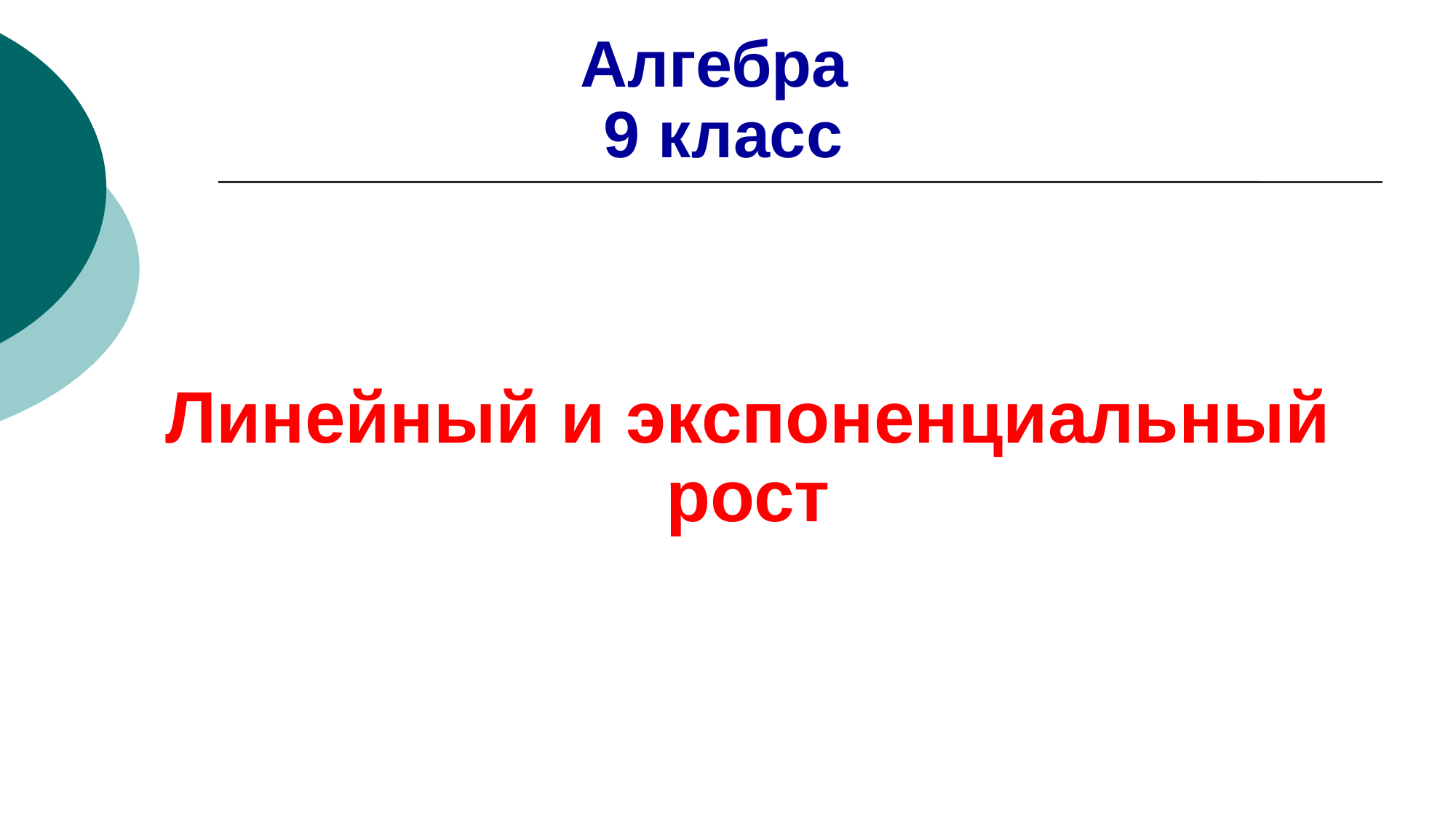

Алгебра
9 класс
Линейный и экспоненциальный рост